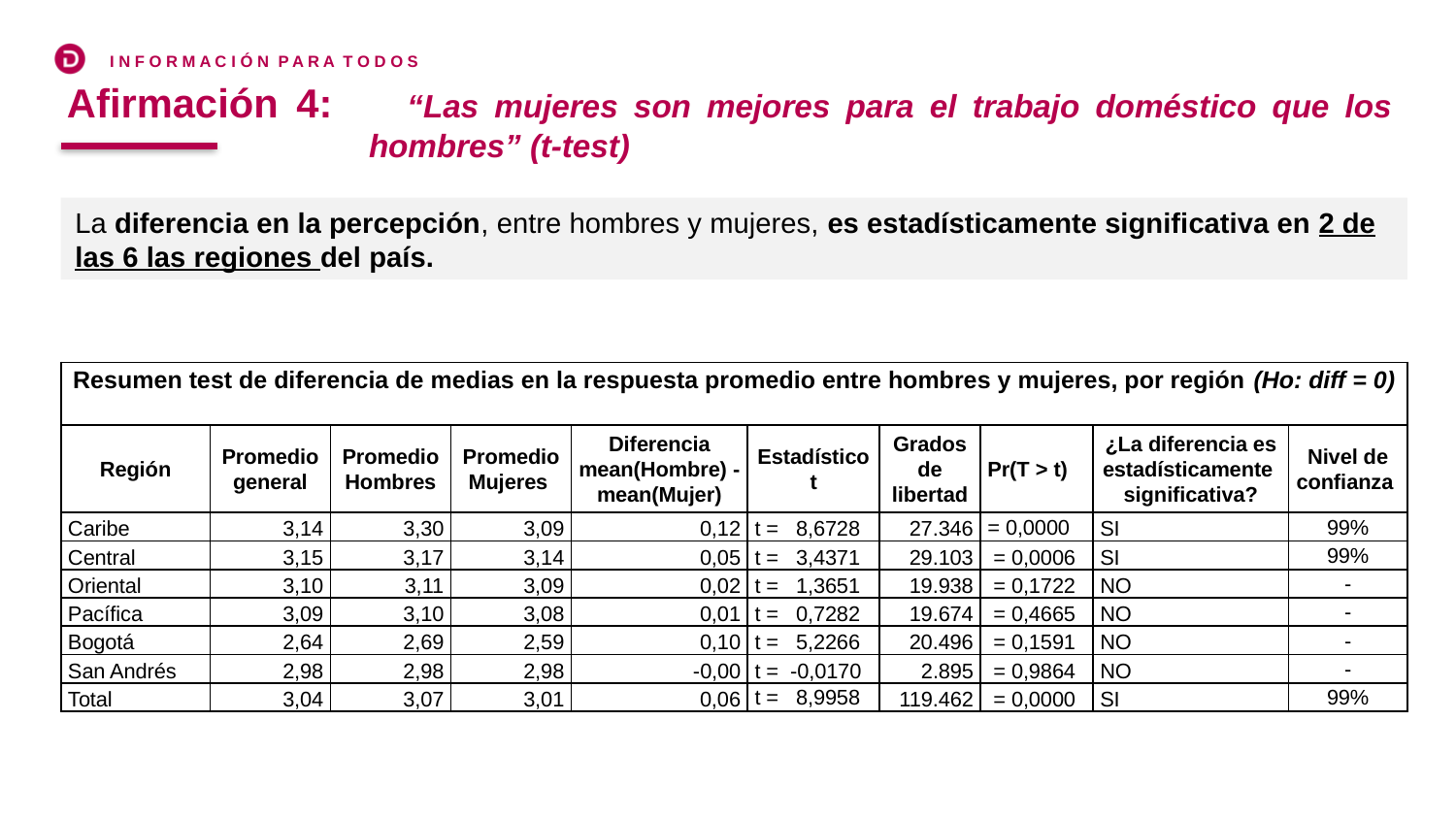

Afirmación 4: 	 “Las mujeres son mejores para el trabajo doméstico que los hombres” (t-test)
La diferencia en la percepción, entre hombres y mujeres, es estadísticamente significativa en 2 de las 6 las regiones del país.
| Resumen test de diferencia de medias en la respuesta promedio entre hombres y mujeres, por región (Ho: diff = 0) |  |  |  |  |  |  |  |  |  |
| --- | --- | --- | --- | --- | --- | --- | --- | --- | --- |
| Región | Promedio general | Promedio Hombres | Promedio Mujeres | Diferencia mean(Hombre) - mean(Mujer) | Estadístico t | Grados de libertad | Pr(T > t) | ¿La diferencia es estadísticamente significativa? | Nivel de confianza |
| Caribe | 3,14 | 3,30 | 3,09 | 0,12 | t = 8,6728 | 27.346 | = 0,0000 | SI | 99% |
| Central | 3,15 | 3,17 | 3,14 | 0,05 | t = 3,4371 | 29.103 | = 0,0006 | SI | 99% |
| Oriental | 3,10 | 3,11 | 3,09 | 0,02 | t = 1,3651 | 19.938 | = 0,1722 | NO | - |
| Pacífica | 3,09 | 3,10 | 3,08 | 0,01 | t = 0,7282 | 19.674 | = 0,4665 | NO | - |
| Bogotá | 2,64 | 2,69 | 2,59 | 0,10 | t = 5,2266 | 20.496 | = 0,1591 | NO | - |
| San Andrés | 2,98 | 2,98 | 2,98 | -0,00 | t = -0,0170 | 2.895 | = 0,9864 | NO | - |
| Total | 3,04 | 3,07 | 3,01 | 0,06 | t = 8,9958 | 119.462 | = 0,0000 | SI | 99% |